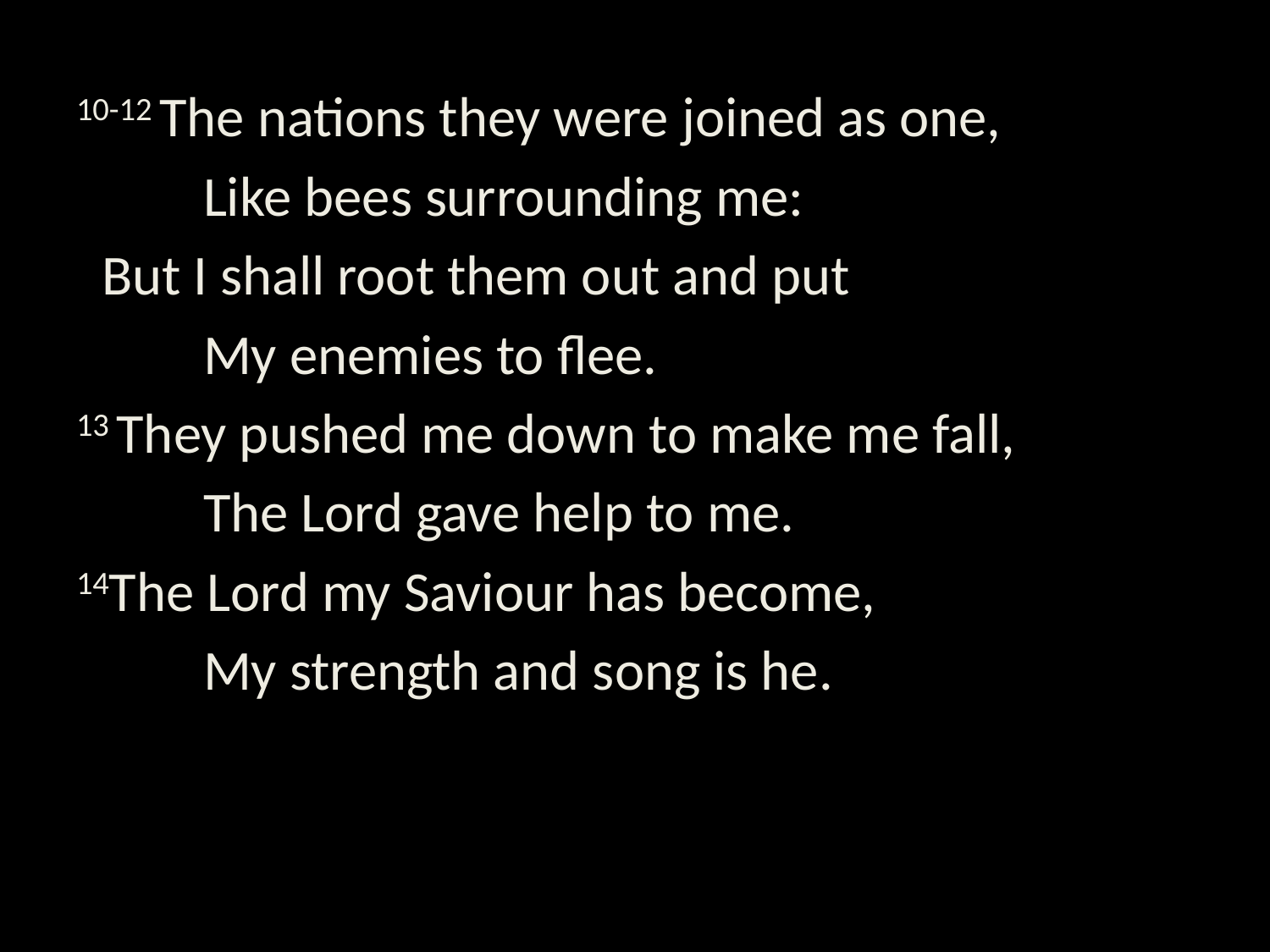

10-12 The nations they were joined as one,
	Like bees surrounding me:
  But I shall root them out and put
	My enemies to flee.
13 They pushed me down to make me fall,
	The Lord gave help to me.
14The Lord my Saviour has become,
	My strength and song is he.